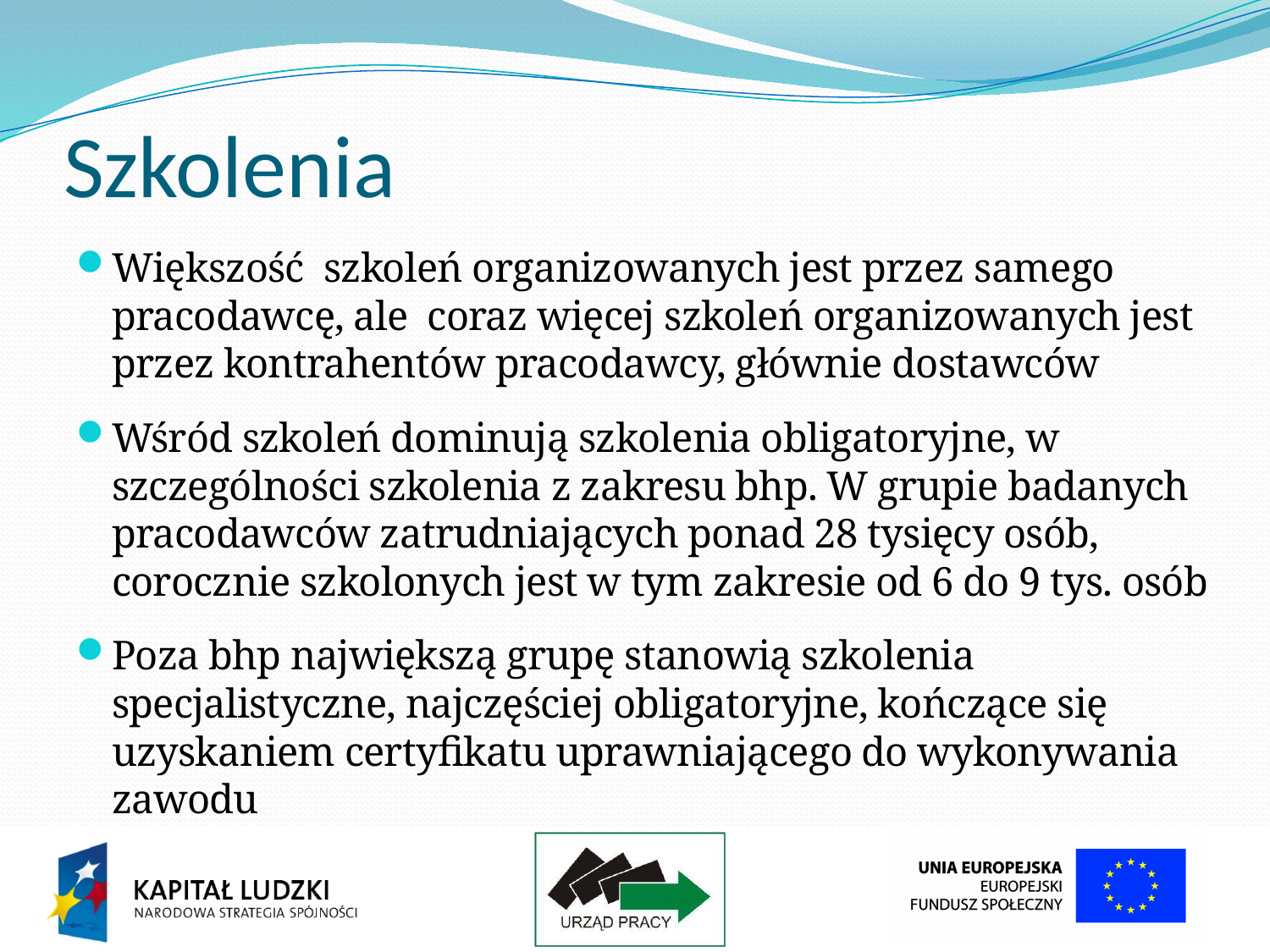

# Szkolenia
Większość  szkoleń organizowanych jest przez samego pracodawcę, ale  coraz więcej szkoleń organizowanych jest przez kontrahentów pracodawcy, głównie dostawców
Wśród szkoleń dominują szkolenia obligatoryjne, w szczególności szkolenia z zakresu bhp. W grupie badanych pracodawców zatrudniających ponad 28 tysięcy osób, corocznie szkolonych jest w tym zakresie od 6 do 9 tys. osób
Poza bhp największą grupę stanowią szkolenia specjalistyczne, najczęściej obligatoryjne, kończące się uzyskaniem certyfikatu uprawniającego do wykonywania zawodu